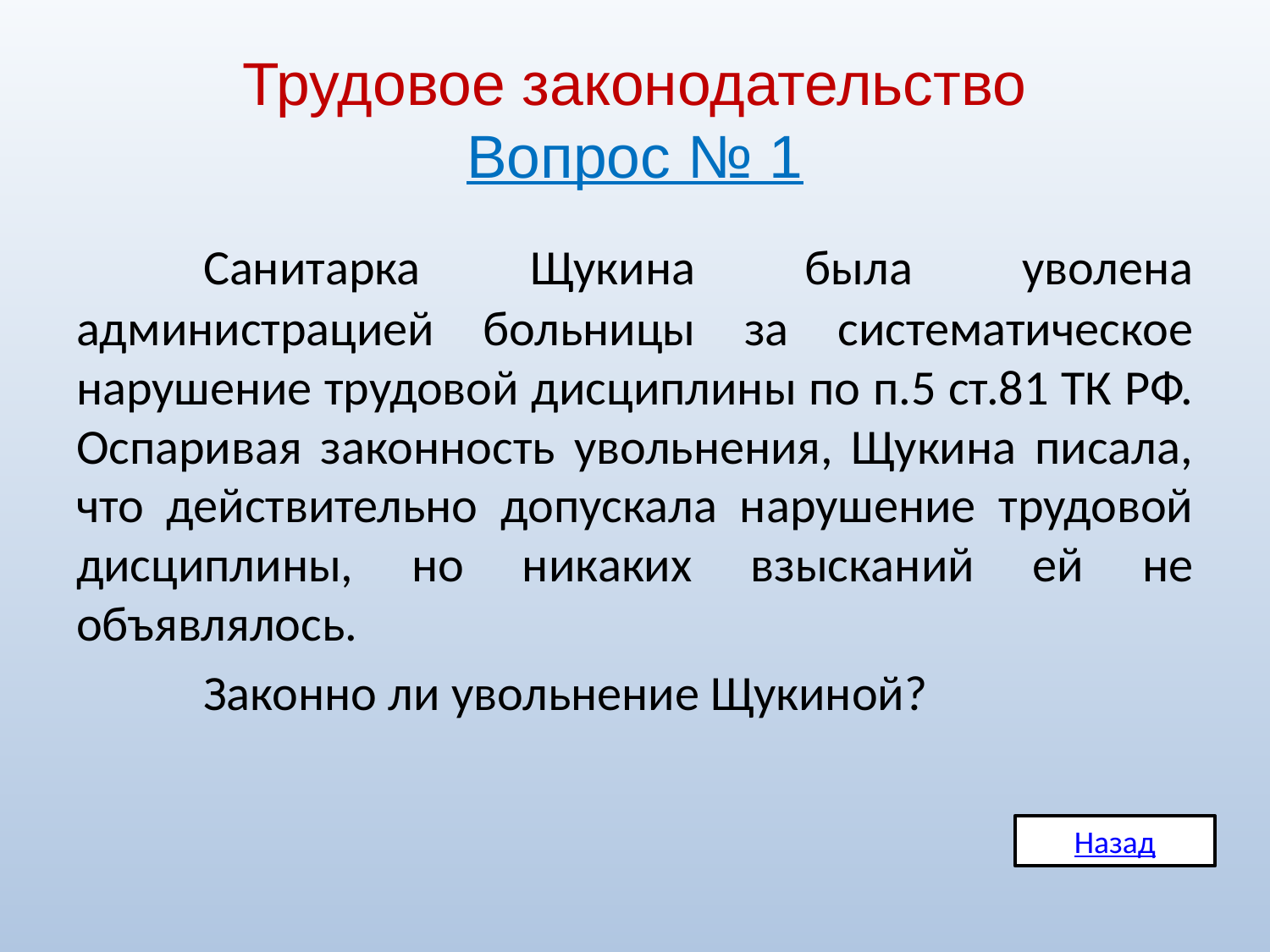

# Трудовое законодательство Вопрос № 1
	Санитарка Щукина была уволена администрацией больницы за систематическое нарушение трудовой дисциплины по п.5 ст.81 ТК РФ. Оспаривая законность увольнения, Щукина писала, что действительно допускала нарушение трудовой дисциплины, но никаких взысканий ей не объявлялось.
	Законно ли увольнение Щукиной?

Назад